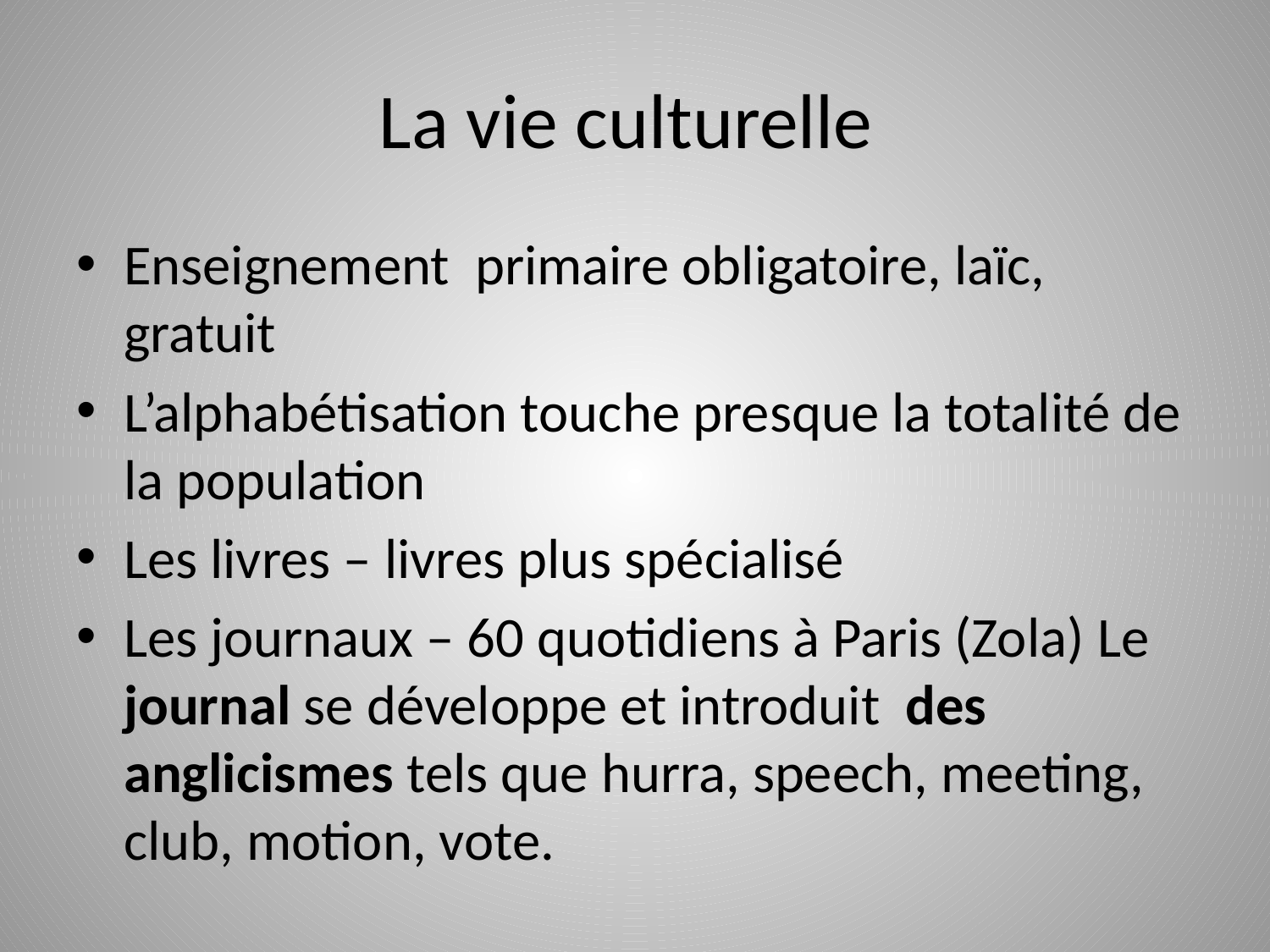

# La vie culturelle
Enseignement  primaire obligatoire, laïc, gratuit
L’alphabétisation touche presque la totalité de la population
Les livres – livres plus spécialisé
Les journaux – 60 quotidiens à Paris (Zola) Le journal se développe et introduit  des anglicismes tels que hurra, speech, meeting, club, motion, vote.